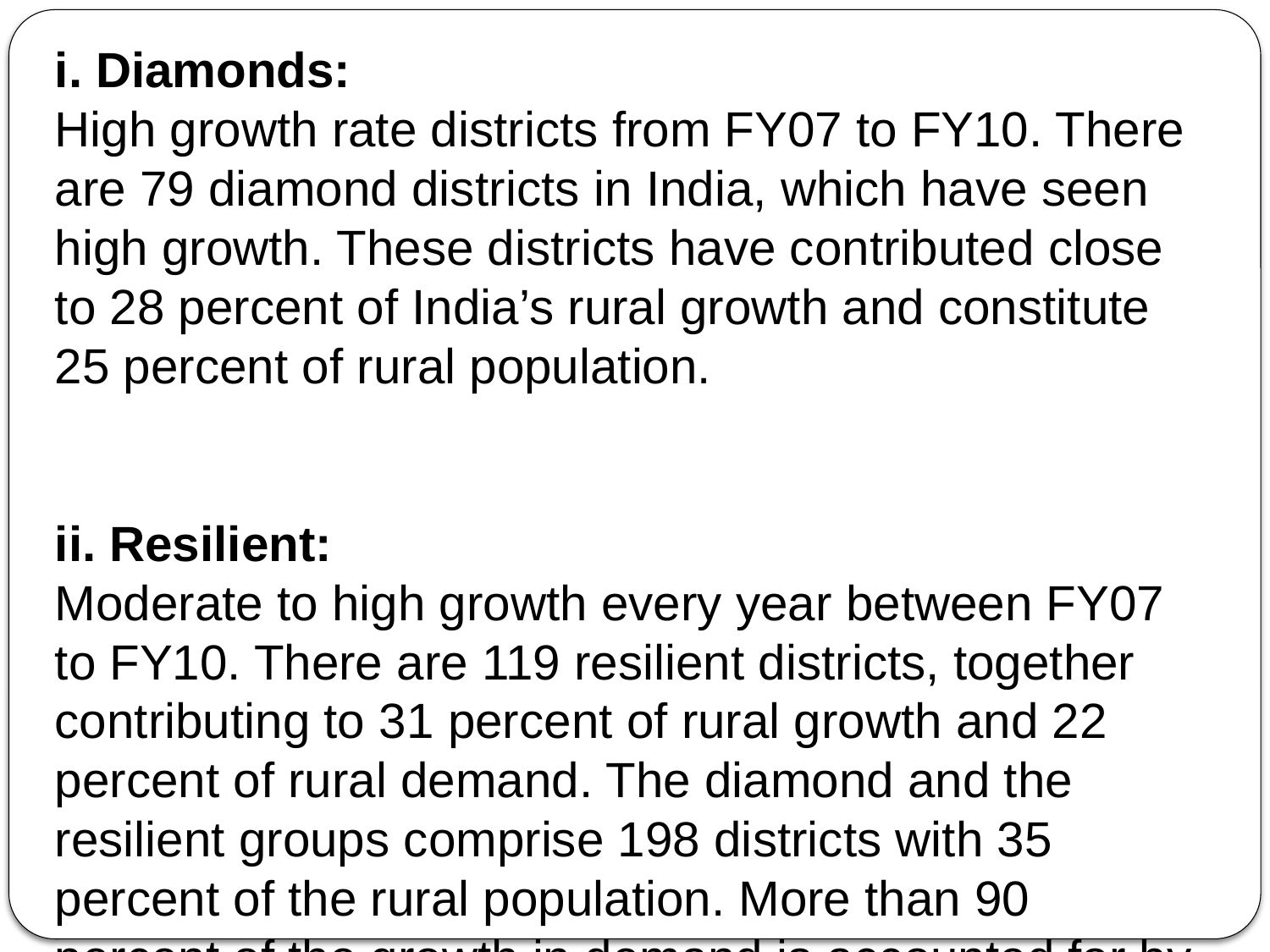

i. Diamonds:
High growth rate districts from FY07 to FY10. There are 79 diamond dis­tricts in India, which have seen high growth. These districts have contributed close to 28 percent of India’s rural growth and constitute 25 percent of rural population.

ii. Resilient:
Moderate to high growth every year between FY07 to FY10. There are 119 resilient districts, together contributing to 31 percent of rural growth and 22 percent of rural demand. The diamond and the resilient groups comprise 198 districts with 35 percent of the rural population. More than 90 percent of the growth in demand is accounted for by the diamond and resilient districts put together.